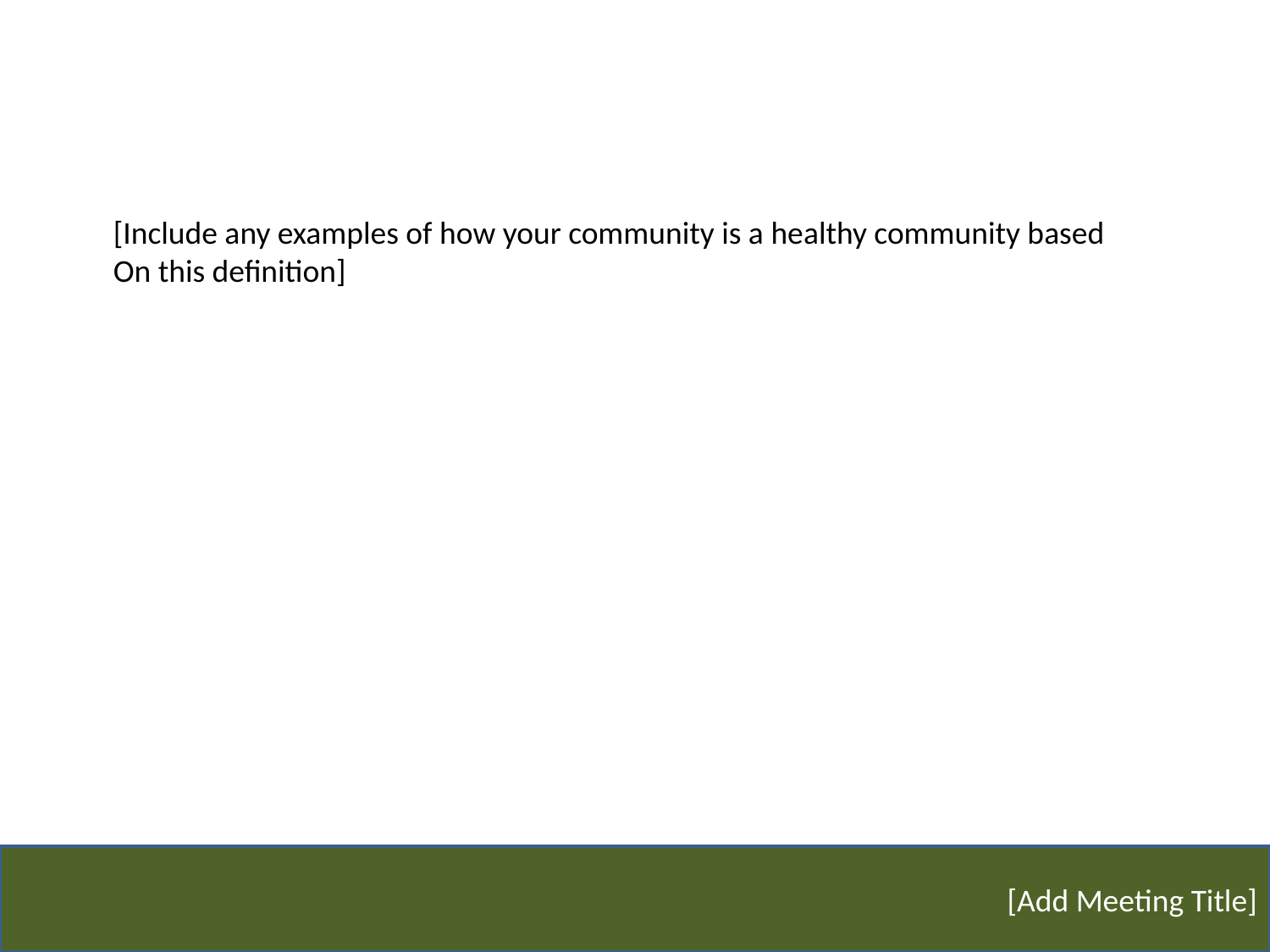

[Include any examples of how your community is a healthy community based
On this definition]
[Add Meeting Title]